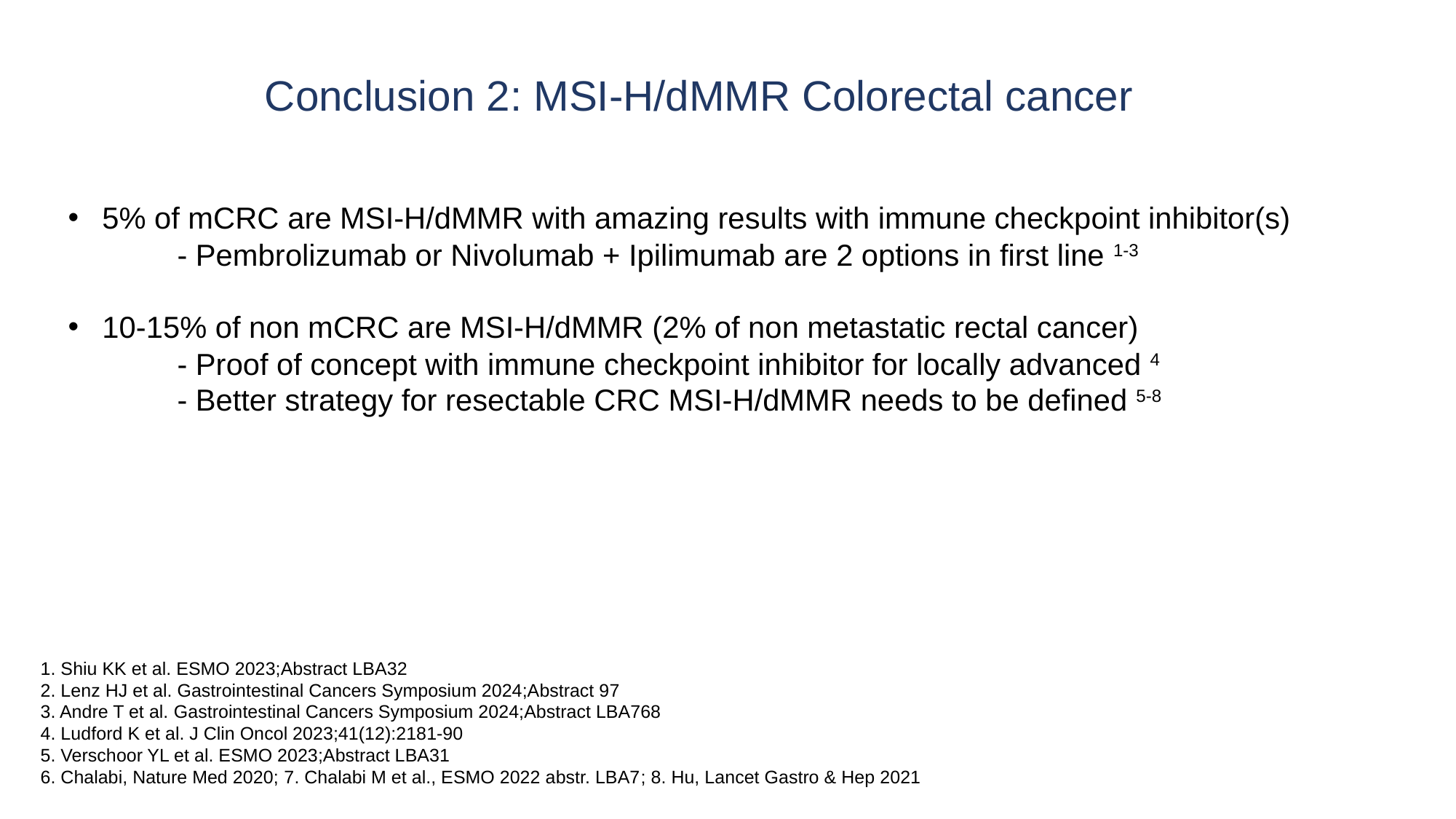

Conclusion 2: MSI-H/dMMR Colorectal cancer
5% of mCRC are MSI-H/dMMR with amazing results with immune checkpoint inhibitor(s)
	- Pembrolizumab or Nivolumab + Ipilimumab are 2 options in first line 1-3

10-15% of non mCRC are MSI-H/dMMR (2% of non metastatic rectal cancer)
          	- Proof of concept with immune checkpoint inhibitor for locally advanced 4
	- Better strategy for resectable CRC MSI-H/dMMR needs to be defined 5-8

1. Shiu KK et al. ESMO 2023;Abstract LBA32
2. Lenz HJ et al. Gastrointestinal Cancers Symposium 2024;Abstract 97
3. Andre T et al. Gastrointestinal Cancers Symposium 2024;Abstract LBA768
4. Ludford K et al. J Clin Oncol 2023;41(12):2181-90
5. Verschoor YL et al. ESMO 2023;Abstract LBA31
6. Chalabi, Nature Med 2020; 7. Chalabi M et al., ESMO 2022 abstr. LBA7; 8. Hu, Lancet Gastro & Hep 2021